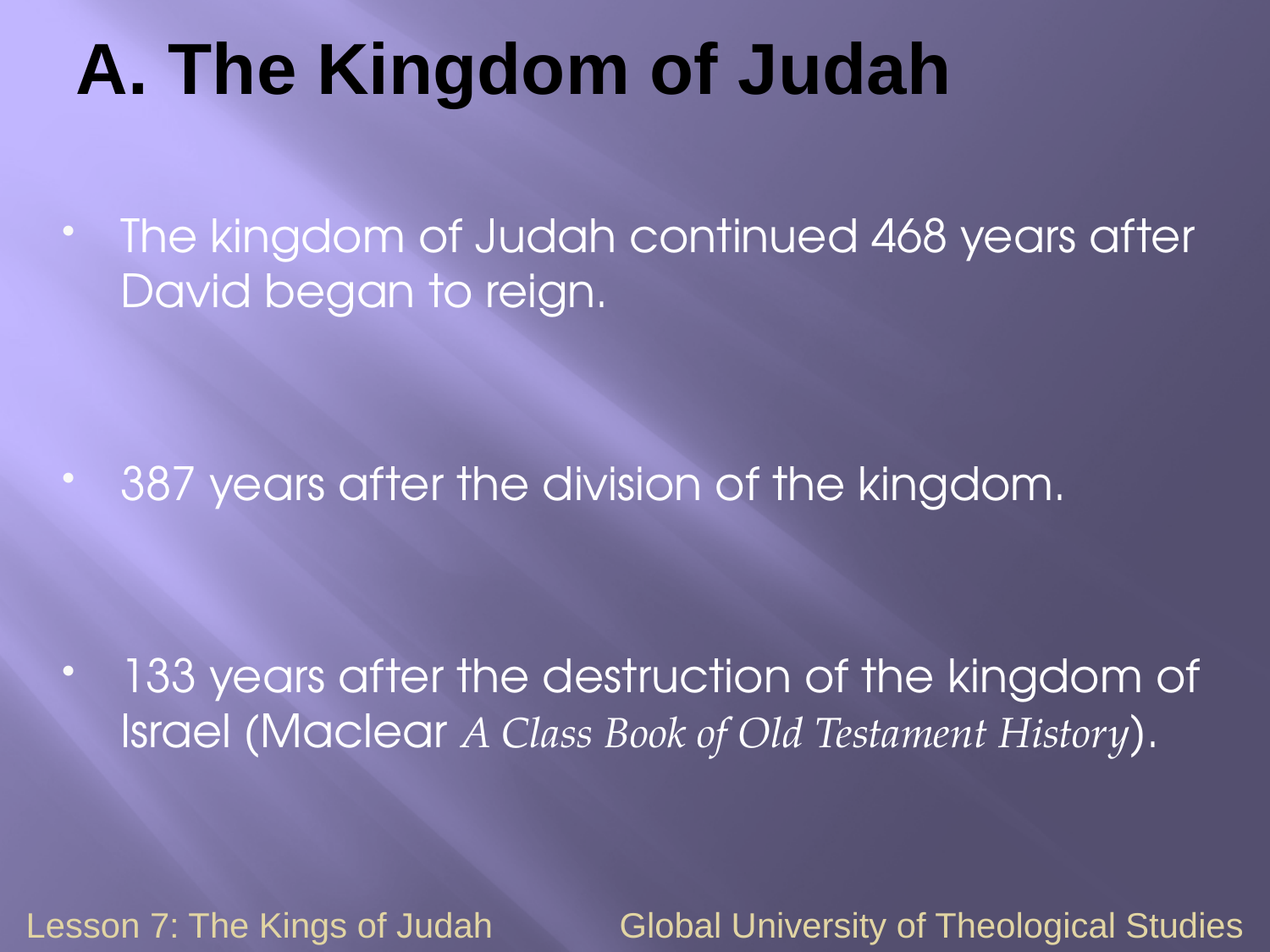

# A. The Kingdom of Judah
The kingdom of Judah continued 468 years after David began to reign.

387 years after the division of the kingdom.

133 years after the destruction of the kingdom of Israel (Maclear A Class Book of Old Testament History).
Lesson 7: The Kings of Judah             Global University of Theological Studies